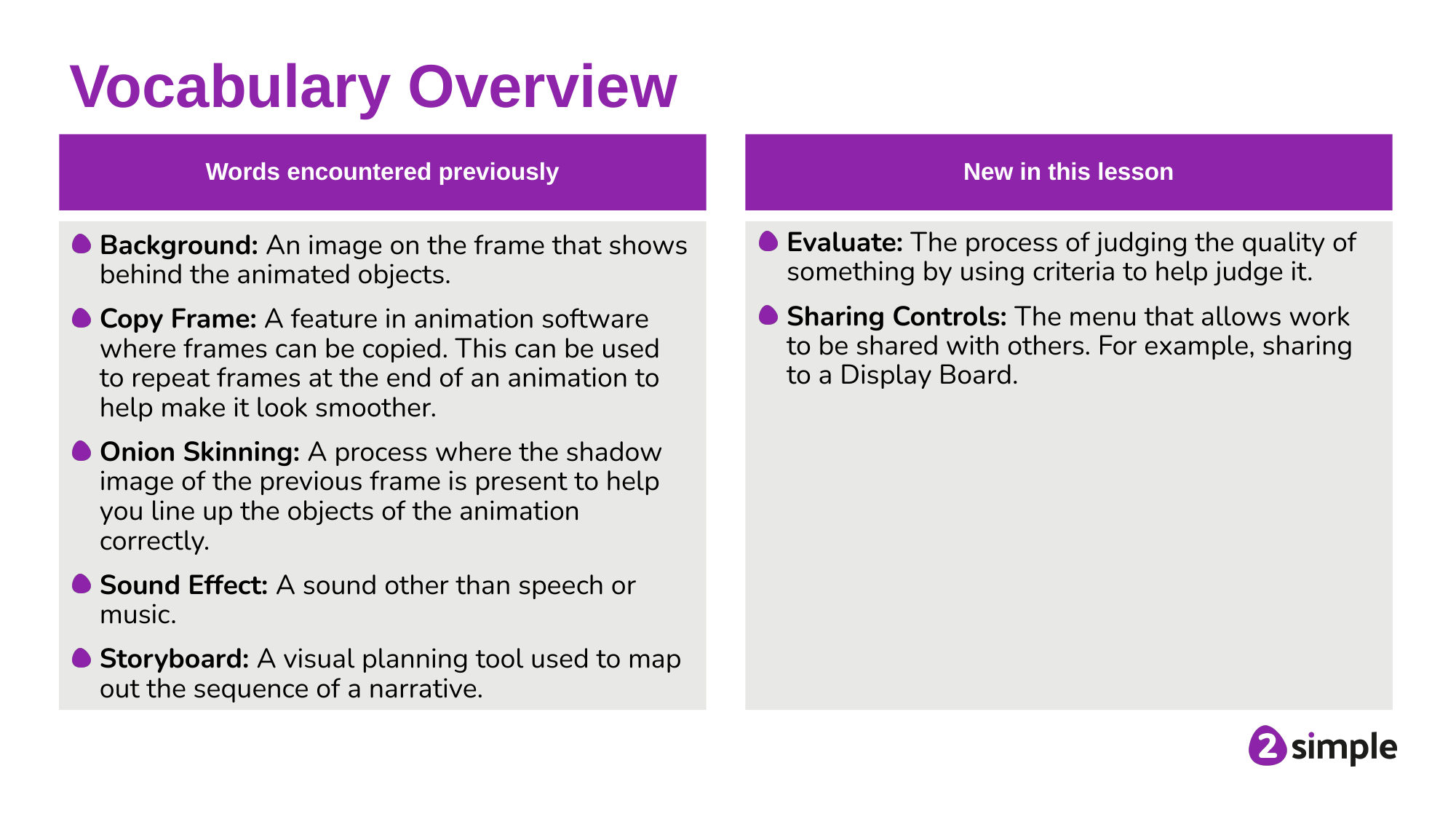

# Vocabulary Overview
Words encountered previously
New in this lesson
Evaluate: The process of judging the quality of something by using criteria to help judge it.
Sharing Controls: The menu that allows work to be shared with others. For example, sharing to a Display Board.

Background: An image on the frame that shows behind the animated objects.
Copy Frame: A feature in animation software where frames can be copied. This can be used to repeat frames at the end of an animation to help make it look smoother.
Onion Skinning: A process where the shadow image of the previous frame is present to help you line up the objects of the animation correctly.
Sound Effect: A sound other than speech or music.
Storyboard: A visual planning tool used to map out the sequence of a narrative.